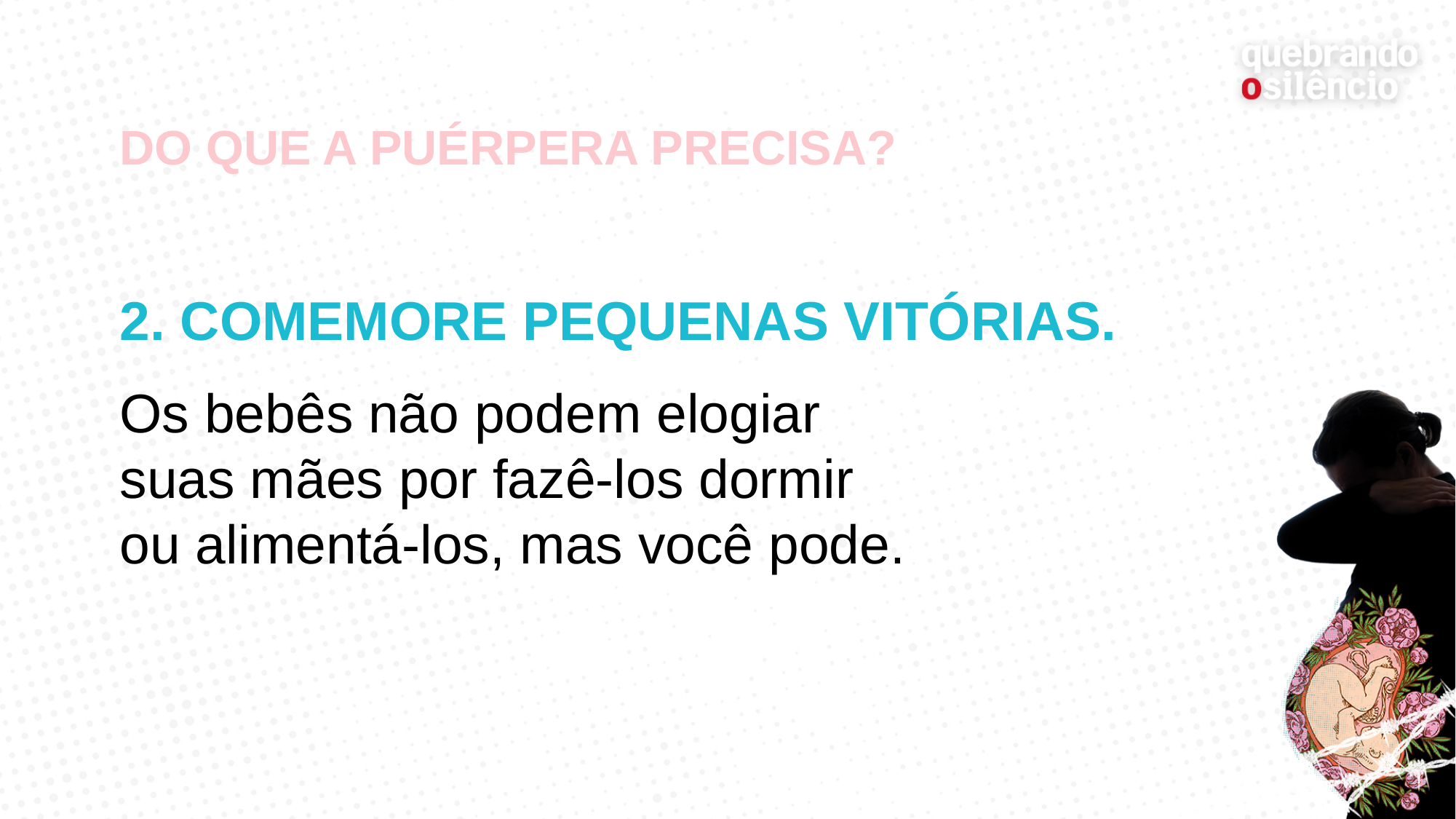

DO QUE A PUÉRPERA PRECISA?
2. COMEMORE PEQUENAS VITÓRIAS.
Os bebês não podem elogiar             suas mães por fazê-los dormir                 ou alimentá-los, mas você pode.